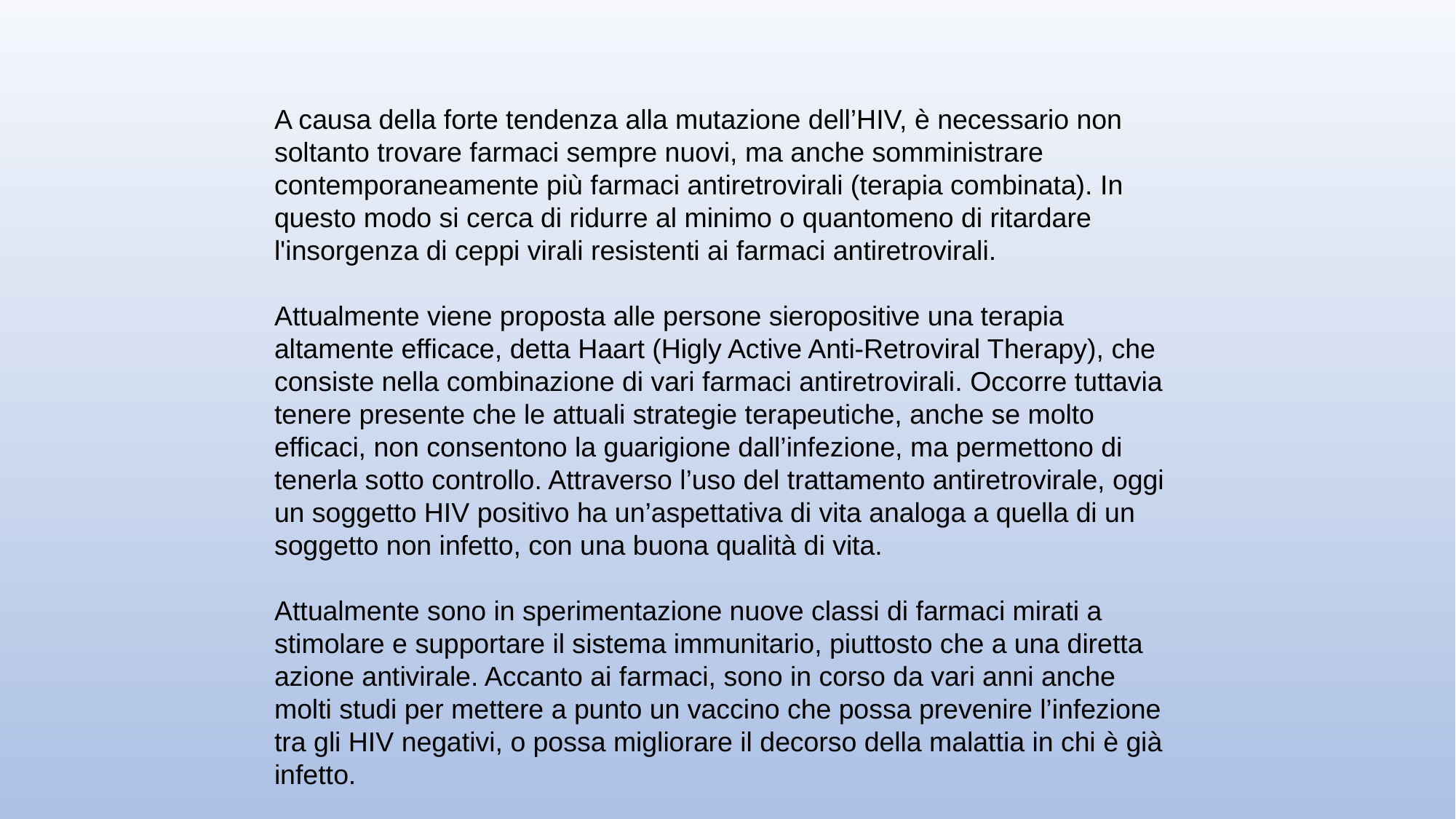

A causa della forte tendenza alla mutazione dell’HIV, è necessario non soltanto trovare farmaci sempre nuovi, ma anche somministrare contemporaneamente più farmaci antiretrovirali (terapia combinata). In questo modo si cerca di ridurre al minimo o quantomeno di ritardare l'insorgenza di ceppi virali resistenti ai farmaci antiretrovirali.

Attualmente viene proposta alle persone sieropositive una terapia altamente efficace, detta Haart (Higly Active Anti-Retroviral Therapy), che consiste nella combinazione di vari farmaci antiretrovirali. Occorre tuttavia tenere presente che le attuali strategie terapeutiche, anche se molto efficaci, non consentono la guarigione dall’infezione, ma permettono di tenerla sotto controllo. Attraverso l’uso del trattamento antiretrovirale, oggi un soggetto HIV positivo ha un’aspettativa di vita analoga a quella di un soggetto non infetto, con una buona qualità di vita.

Attualmente sono in sperimentazione nuove classi di farmaci mirati a stimolare e supportare il sistema immunitario, piuttosto che a una diretta azione antivirale. Accanto ai farmaci, sono in corso da vari anni anche molti studi per mettere a punto un vaccino che possa prevenire l’infezione tra gli HIV negativi, o possa migliorare il decorso della malattia in chi è già infetto.